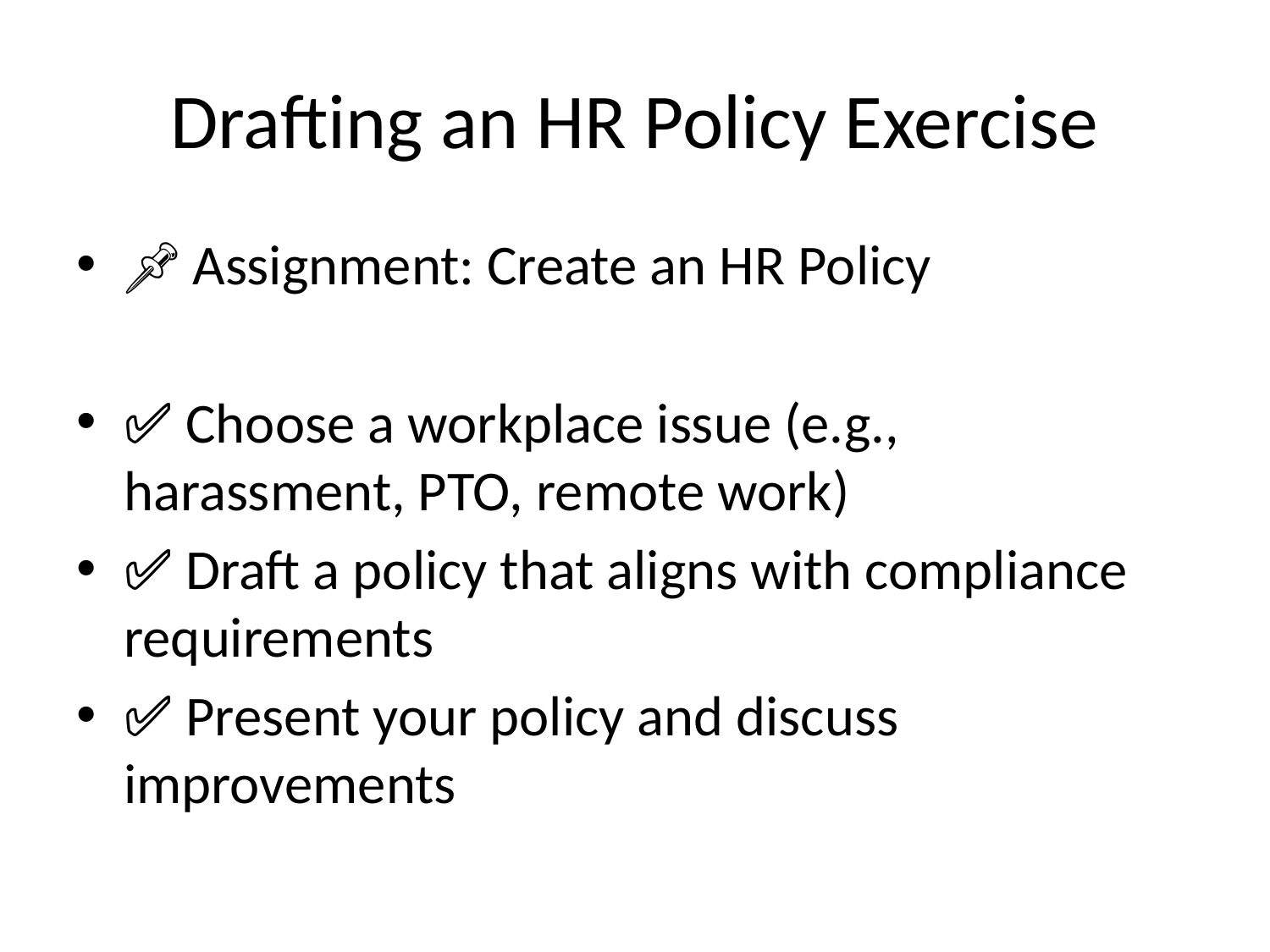

# Drafting an HR Policy Exercise
📌 Assignment: Create an HR Policy

✅ Choose a workplace issue (e.g., harassment, PTO, remote work)
✅ Draft a policy that aligns with compliance requirements
✅ Present your policy and discuss improvements